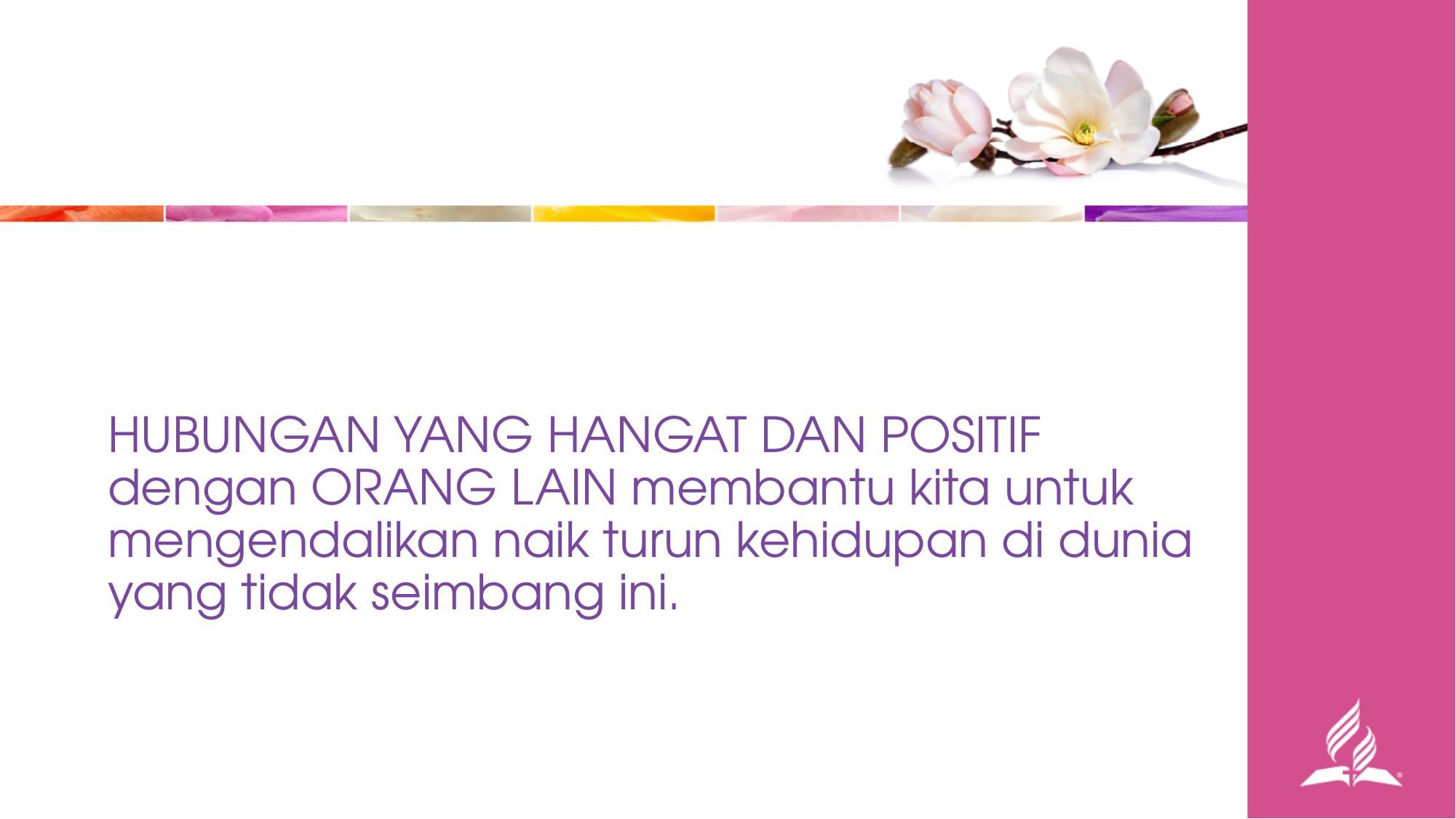

HUBUNGAN YANG HANGAT DAN POSITIF dengan ORANG LAIN membantu kita untuk mengendalikan naik turun kehidupan di dunia yang tidak seimbang ini.